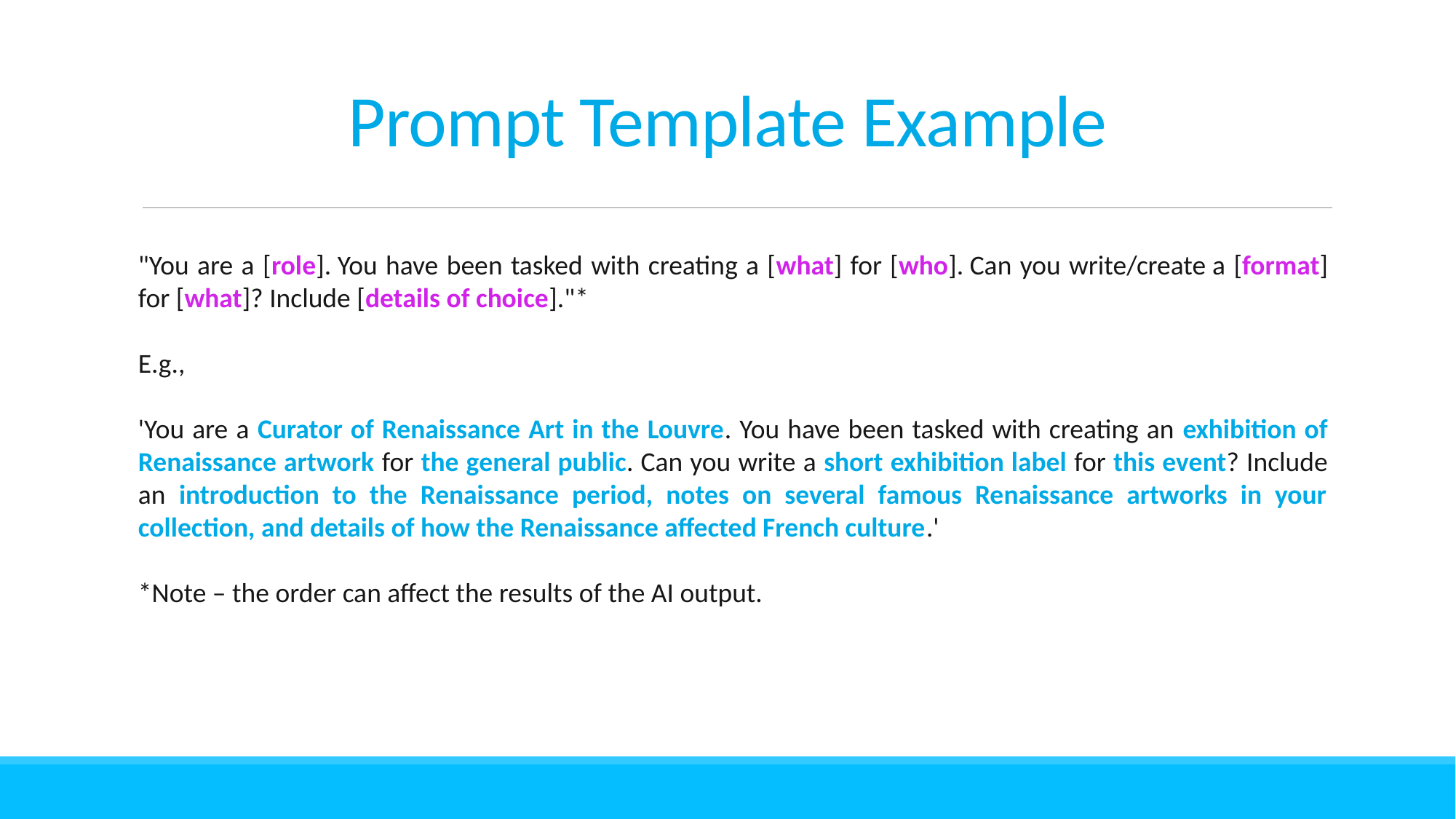

# Prompt Template Example

"You are a [role]. You have been tasked with creating a [what] for [who]. Can you write/create a [format] for [what]? Include [details of choice]."*

E.g.,

'You are a Curator of Renaissance Art in the Louvre. You have been tasked with creating an exhibition of Renaissance artwork for the general public. Can you write a short exhibition label for this event? Include an introduction to the Renaissance period, notes on several famous Renaissance artworks in your collection, and details of how the Renaissance affected French culture.'

*Note – the order can affect the results of the AI output.